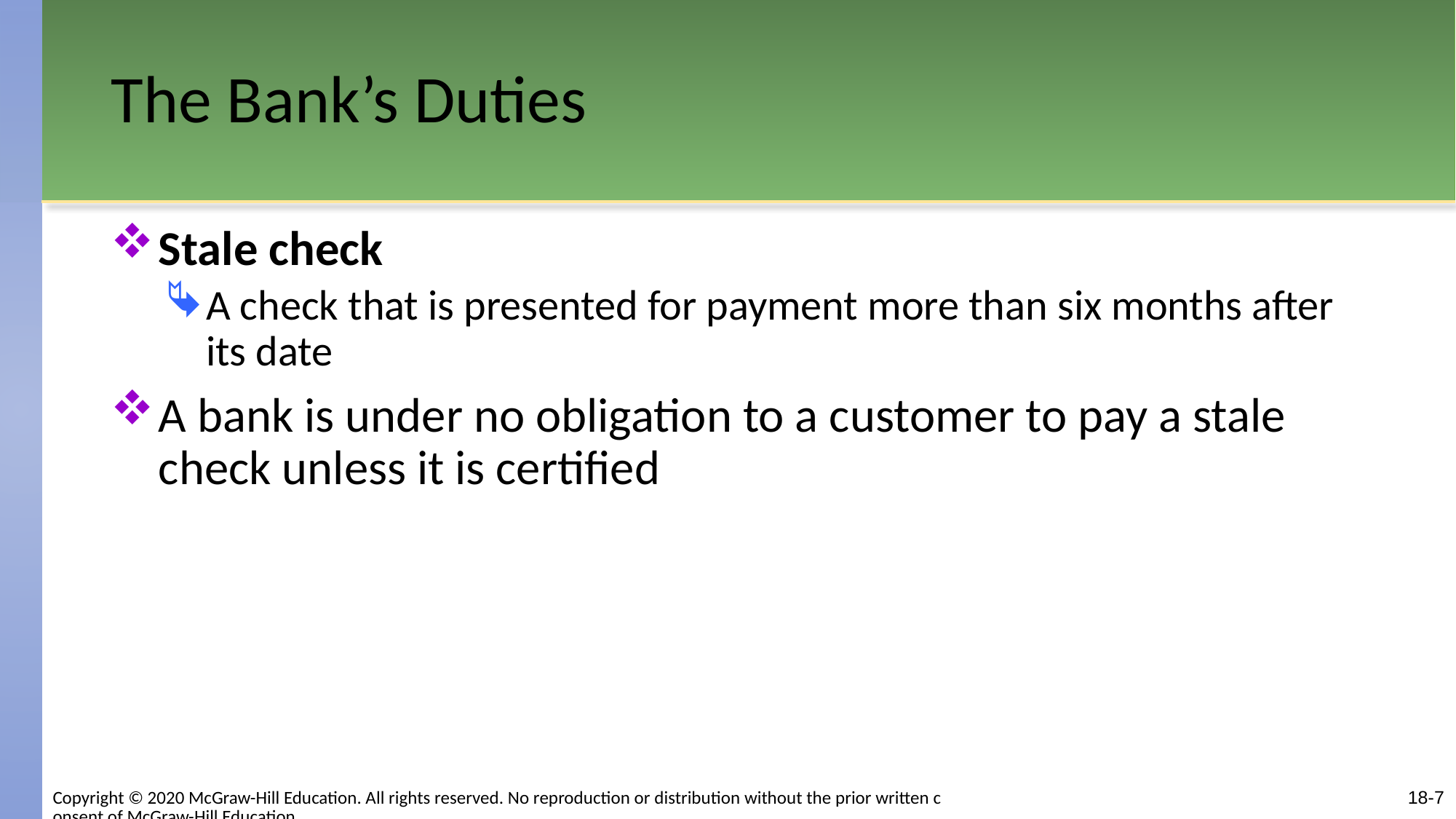

# The Bank’s Duties
Stale check
A check that is presented for payment more than six months after its date
A bank is under no obligation to a customer to pay a stale check unless it is certified
Copyright © 2020 McGraw-Hill Education. All rights reserved. No reproduction or distribution without the prior written consent of McGraw-Hill Education.
18-7